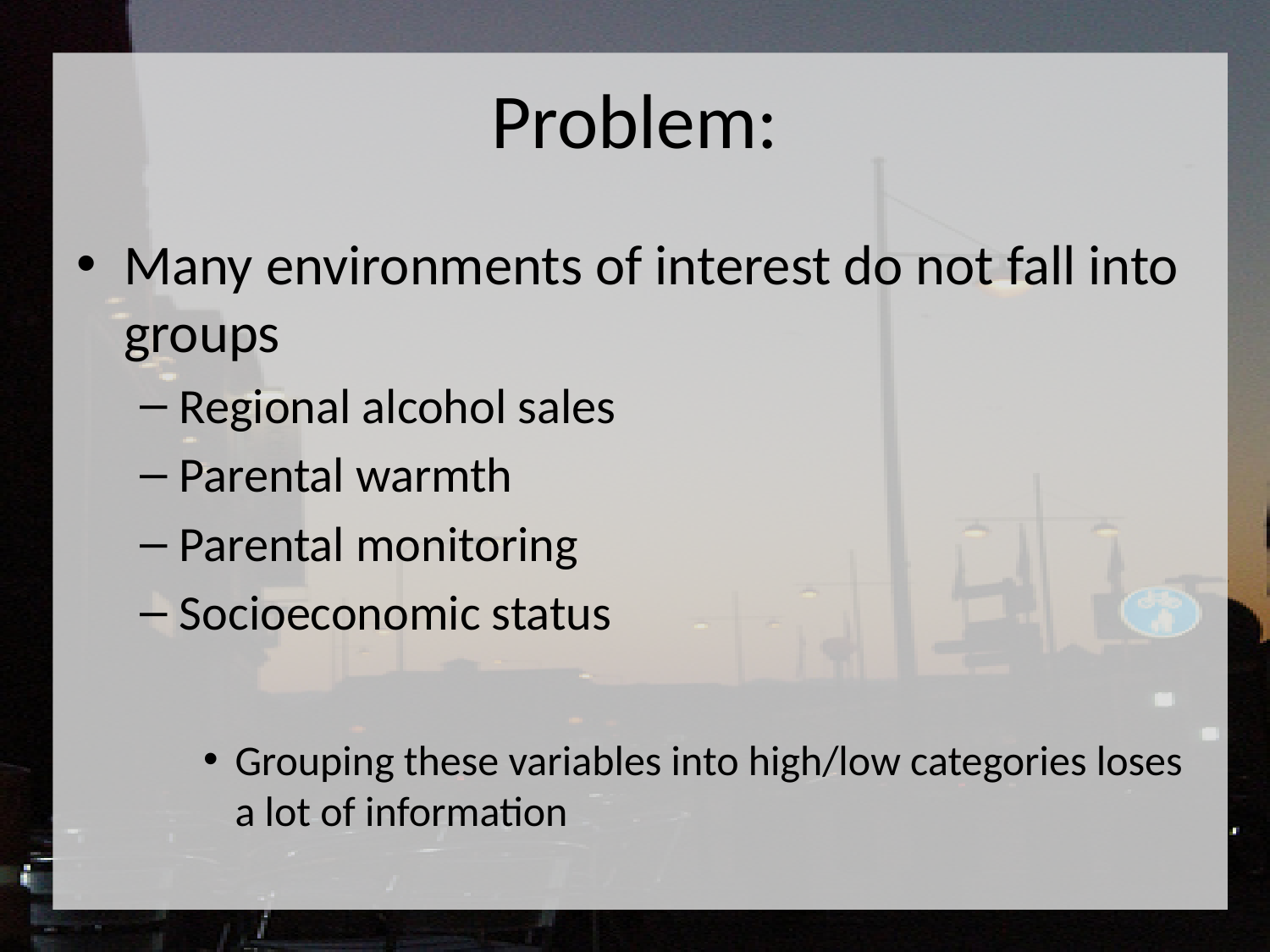

# Problem:

Many environments of interest do not fall into groups
Regional alcohol sales
Parental warmth
Parental monitoring
Socioeconomic status

Grouping these variables into high/low categories loses a lot of information